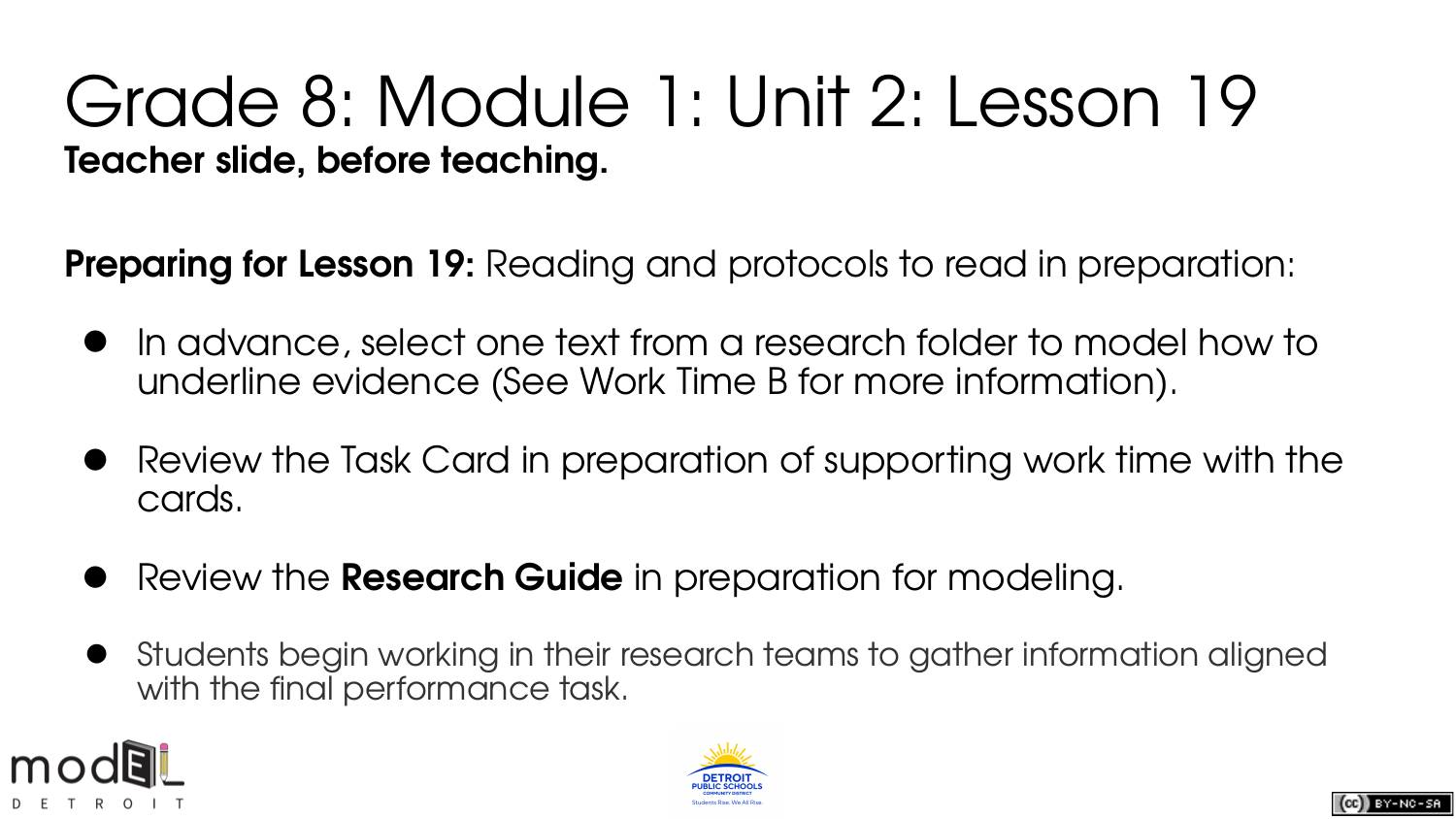

# Grade 8: Module 1: Unit 2: Lesson 19
Teacher slide, before teaching.
Preparing for Lesson 19: Reading and protocols to read in preparation:

In advance, select one text from a research folder to model how to underline evidence (See Work Time B for more information).

Review the Task Card in preparation of supporting work time with the cards.

Review the Research Guide in preparation for modeling.

Students begin working in their research teams to gather information aligned with the final performance task.